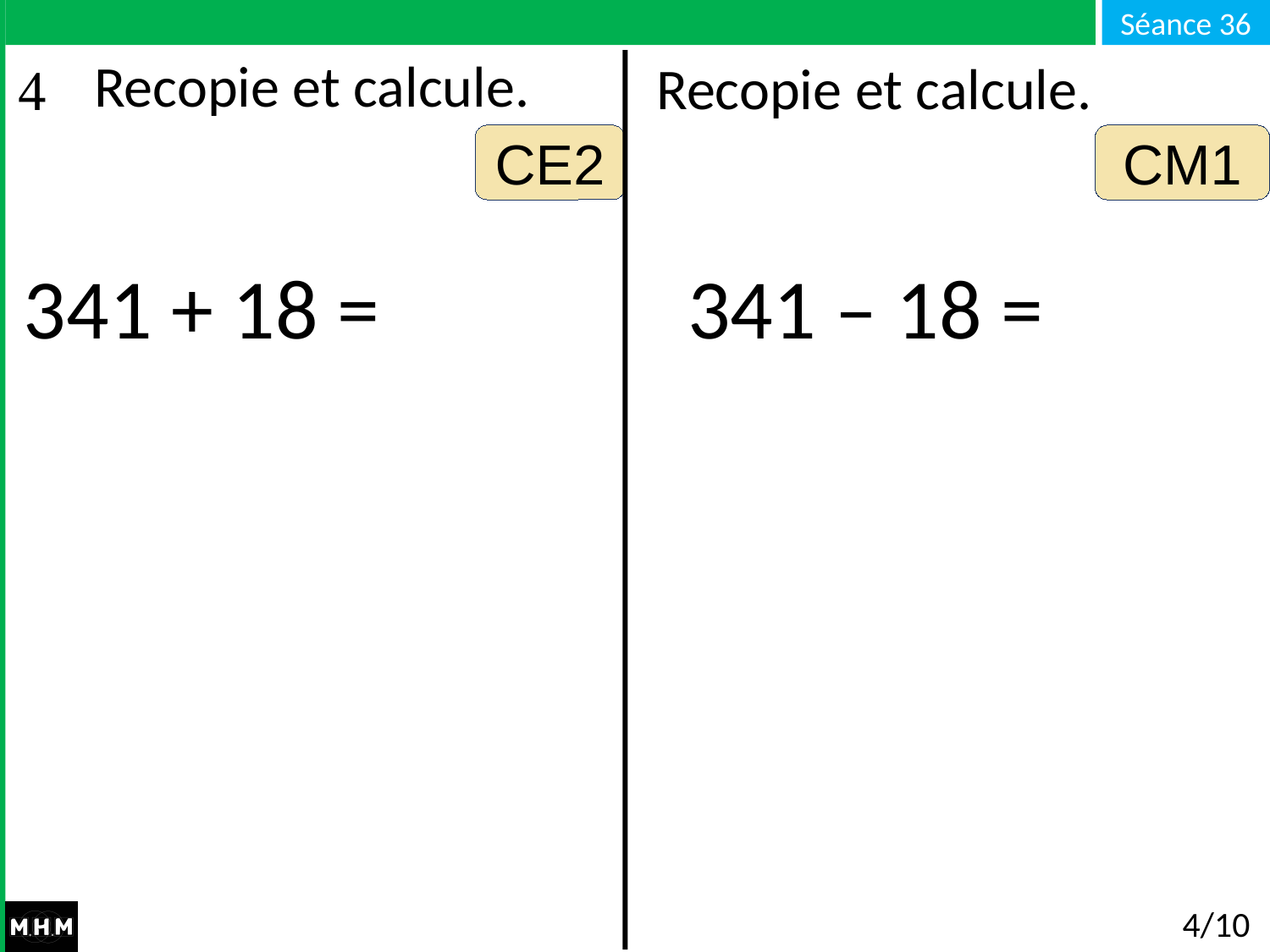

# Recopie et calcule.
Recopie et calcule.
CE2
CM1
341 + 18 =
341 – 18 =
4/10